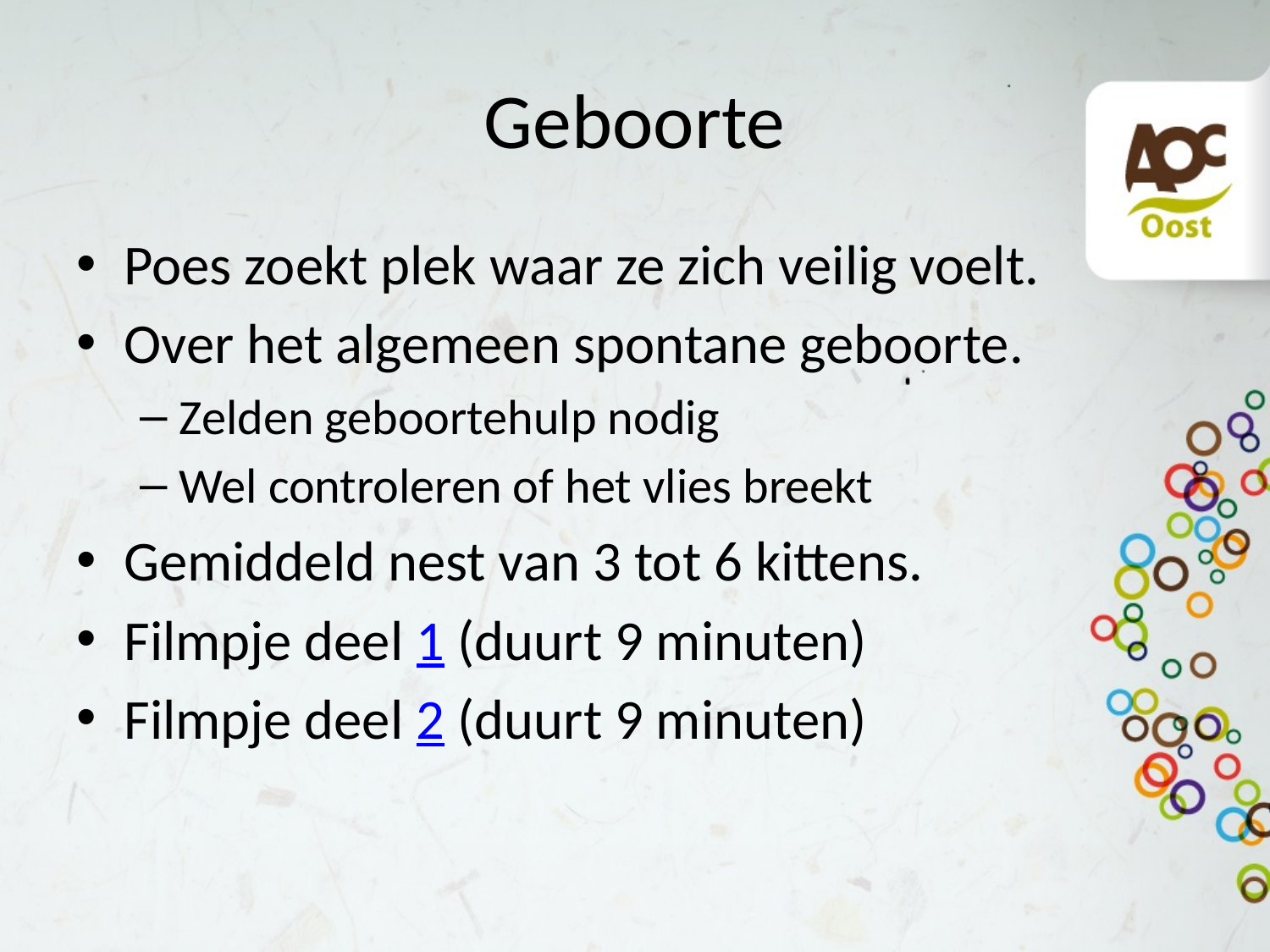

# Geboorte
Poes zoekt plek waar ze zich veilig voelt.
Over het algemeen spontane geboorte.
Zelden geboortehulp nodig
Wel controleren of het vlies breekt
Gemiddeld nest van 3 tot 6 kittens.
Filmpje deel 1 (duurt 9 minuten)
Filmpje deel 2 (duurt 9 minuten)